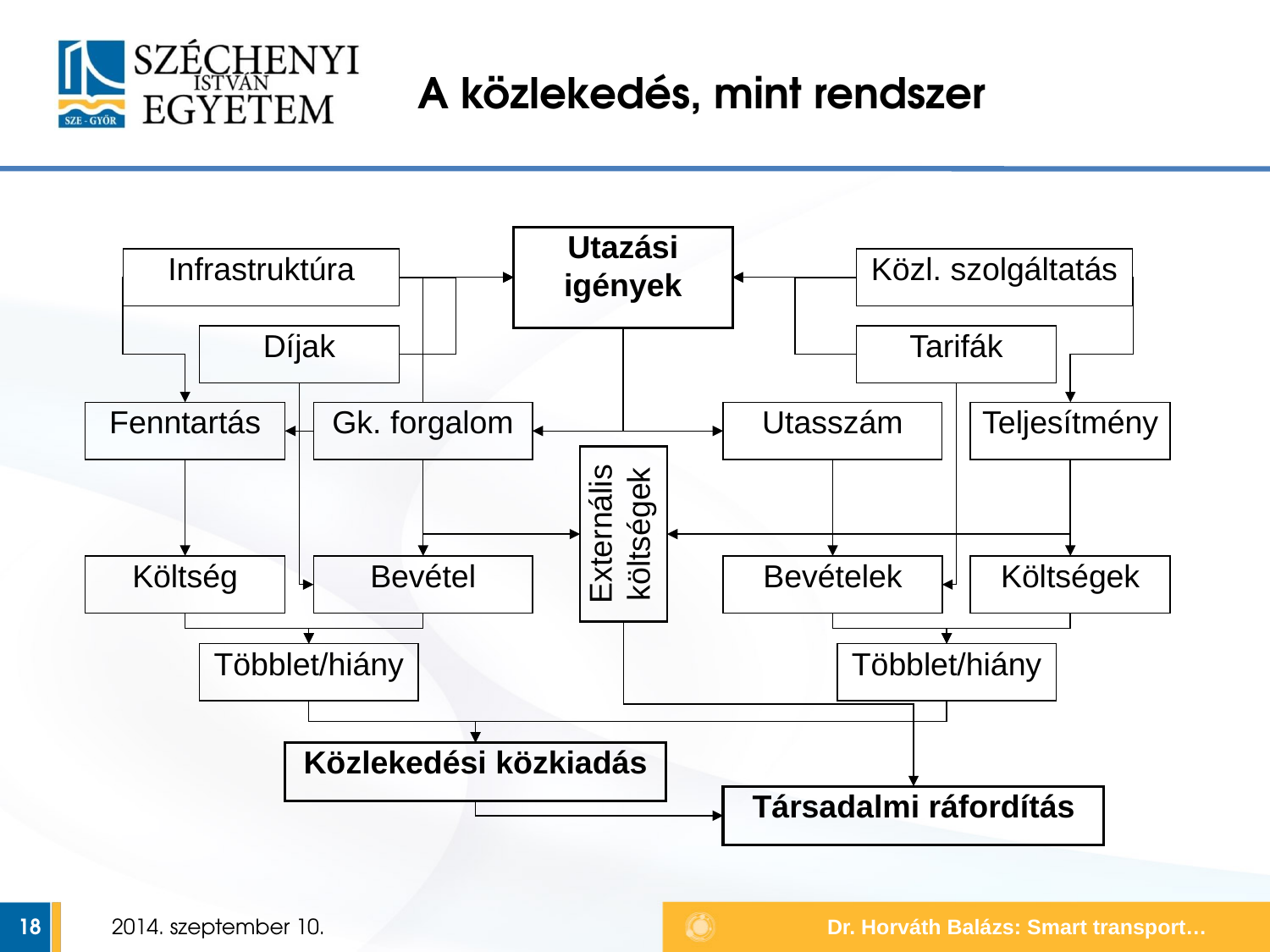

# A közlekedés, mint rendszer
Utazási igények
Infrastruktúra
Közl. szolgáltatás
Díjak
Tarifák
Fenntartás
Gk. forgalom
Utasszám
Teljesítmény
Externális költségek
Költség
Bevétel
Bevételek
Költségek
Többlet/hiány
Többlet/hiány
Közlekedési közkiadás
Társadalmi ráfordítás
18
2014. szeptember 10.
Dr. Horváth Balázs: Smart transport…